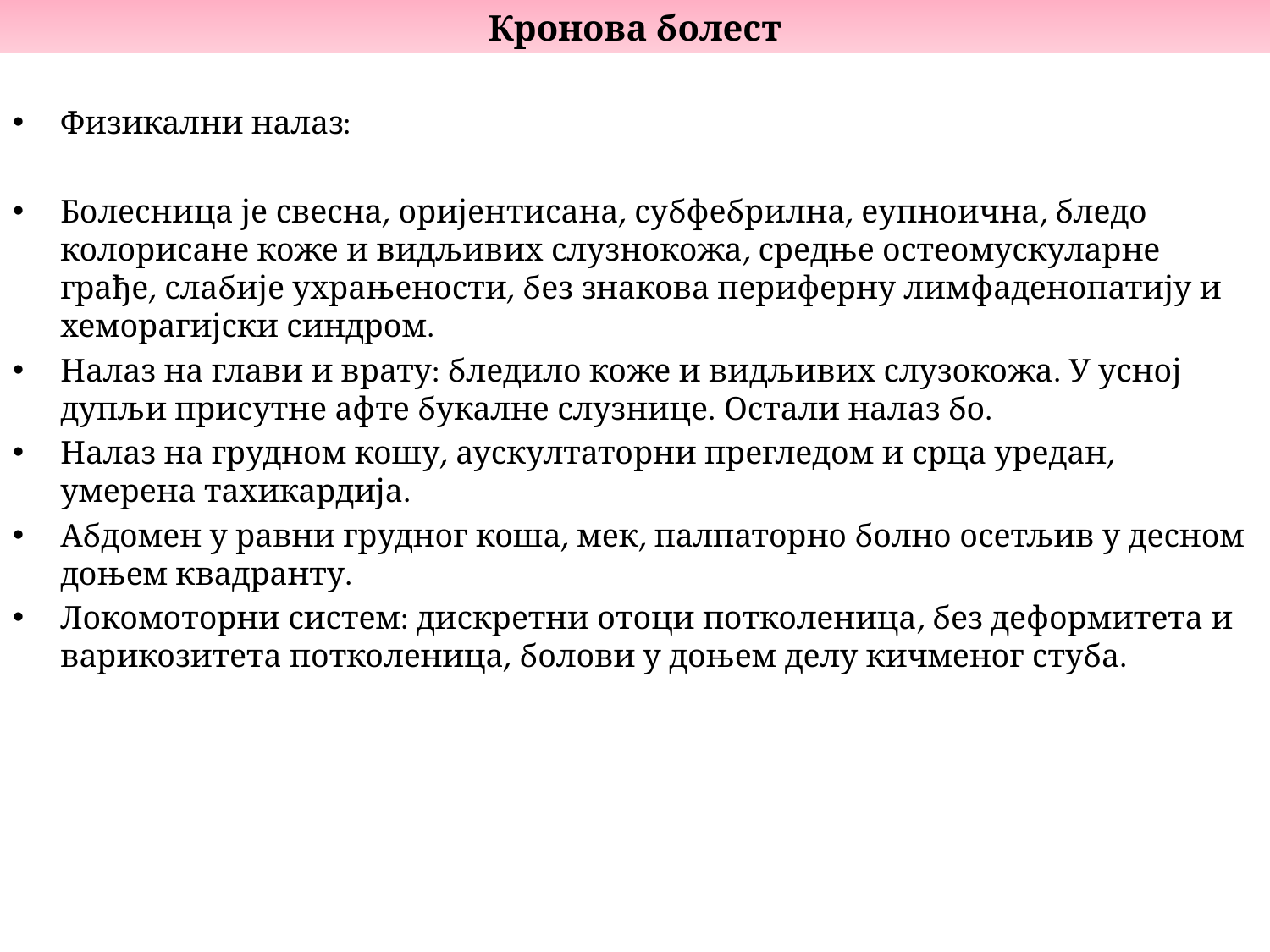

Кронова болест
Физикални налаз:

Болесница је свесна, оријентисана, субфебрилна, еупноична, бледо колорисане коже и видљивих слузнокожа, средње остеомускуларне грађе, слабије ухрањености, без знакова периферну лимфаденопатију и хеморагијски синдром.
Налаз на глави и врату: бледило коже и видљивих слузокожа. У усној дупљи присутне афте букалне слузнице. Остали налаз бо.
Налаз на грудном кошу, аускултаторни прегледом и срца уредан, умерена тахикардија.
Абдомен у равни грудног коша, мек, палпаторно болно осетљив у десном доњем квадранту.
Локомоторни систем: дискретни отоци потколеница, без деформитета и варикозитета потколеница, болови у доњем делу кичменог стуба.